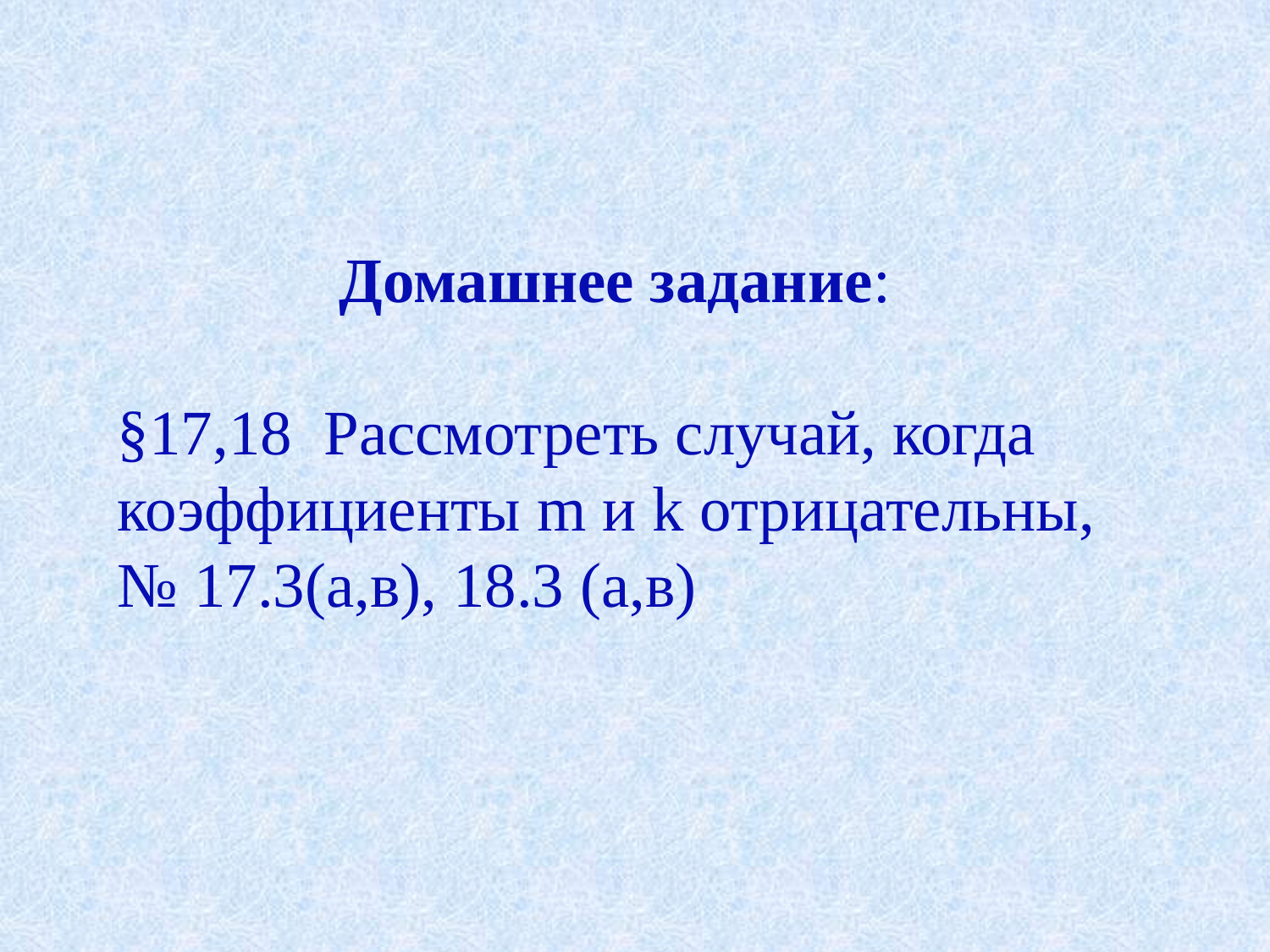

Домашнее задание:

§17,18  Рассмотреть случай, когда коэффициенты m и k отрицательны, № 17.3(а,в), 18.3 (а,в)